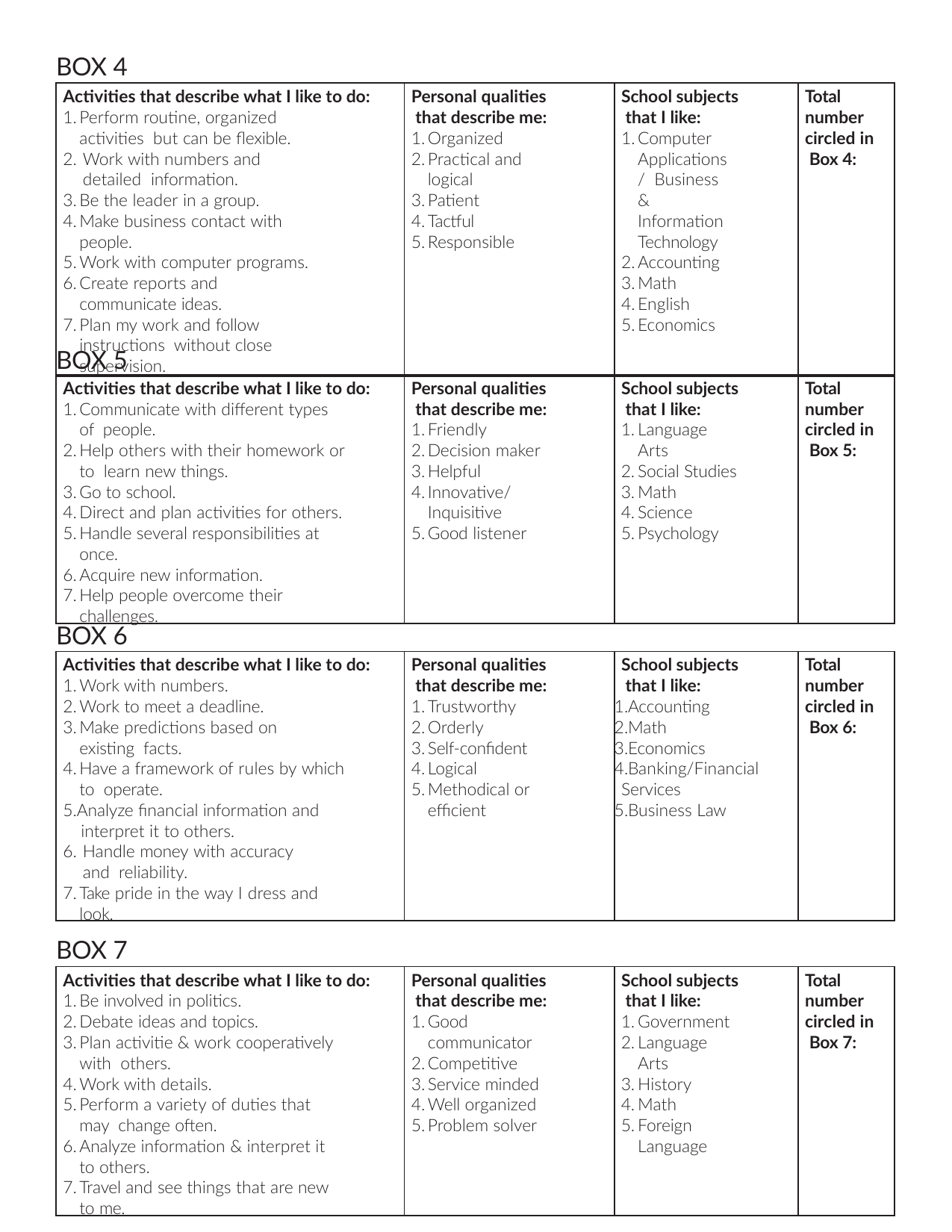

BOX 4
| Activities that describe what I like to do: Perform routine, organized activities but can be flexible. Work with numbers and detailed information. Be the leader in a group. Make business contact with people. Work with computer programs. Create reports and communicate ideas. Plan my work and follow instructions without close supervision. | Personal qualities that describe me: Organized Practical and logical Patient Tactful Responsible | School subjects that I like: Computer Applications/ Business & Information Technology Accounting Math English Economics | Total number circled in Box 4: |
| --- | --- | --- | --- |
BOX 5
| Activities that describe what I like to do: Communicate with different types of people. Help others with their homework or to learn new things. Go to school. Direct and plan activities for others. Handle several responsibilities at once. Acquire new information. Help people overcome their challenges. | Personal qualities that describe me: Friendly Decision maker Helpful Innovative/Inquisitive Good listener | School subjects that I like: Language Arts Social Studies Math Science Psychology | Total number circled in Box 5: |
| --- | --- | --- | --- |
BOX 6
| Activities that describe what I like to do: Work with numbers. Work to meet a deadline. Make predictions based on existing facts. Have a framework of rules by which to operate. Analyze financial information and interpret it to others. Handle money with accuracy and reliability. Take pride in the way I dress and look. | Personal qualities that describe me: Trustworthy Orderly Self-confident Logical Methodical or efficient | School subjects that I like: Accounting Math Economics Banking/Financial Services Business Law | Total number circled in Box 6: |
| --- | --- | --- | --- |
BOX 7
| Activities that describe what I like to do: Be involved in politics. Debate ideas and topics. Plan activitie & work cooperatively with others. Work with details. Perform a variety of duties that may change often. Analyze information & interpret it to others. Travel and see things that are new to me. | Personal qualities that describe me: Good communicator Competitive Service minded Well organized Problem solver | School subjects that I like: Government Language Arts History Math Foreign Language | Total number circled in Box 7: |
| --- | --- | --- | --- |